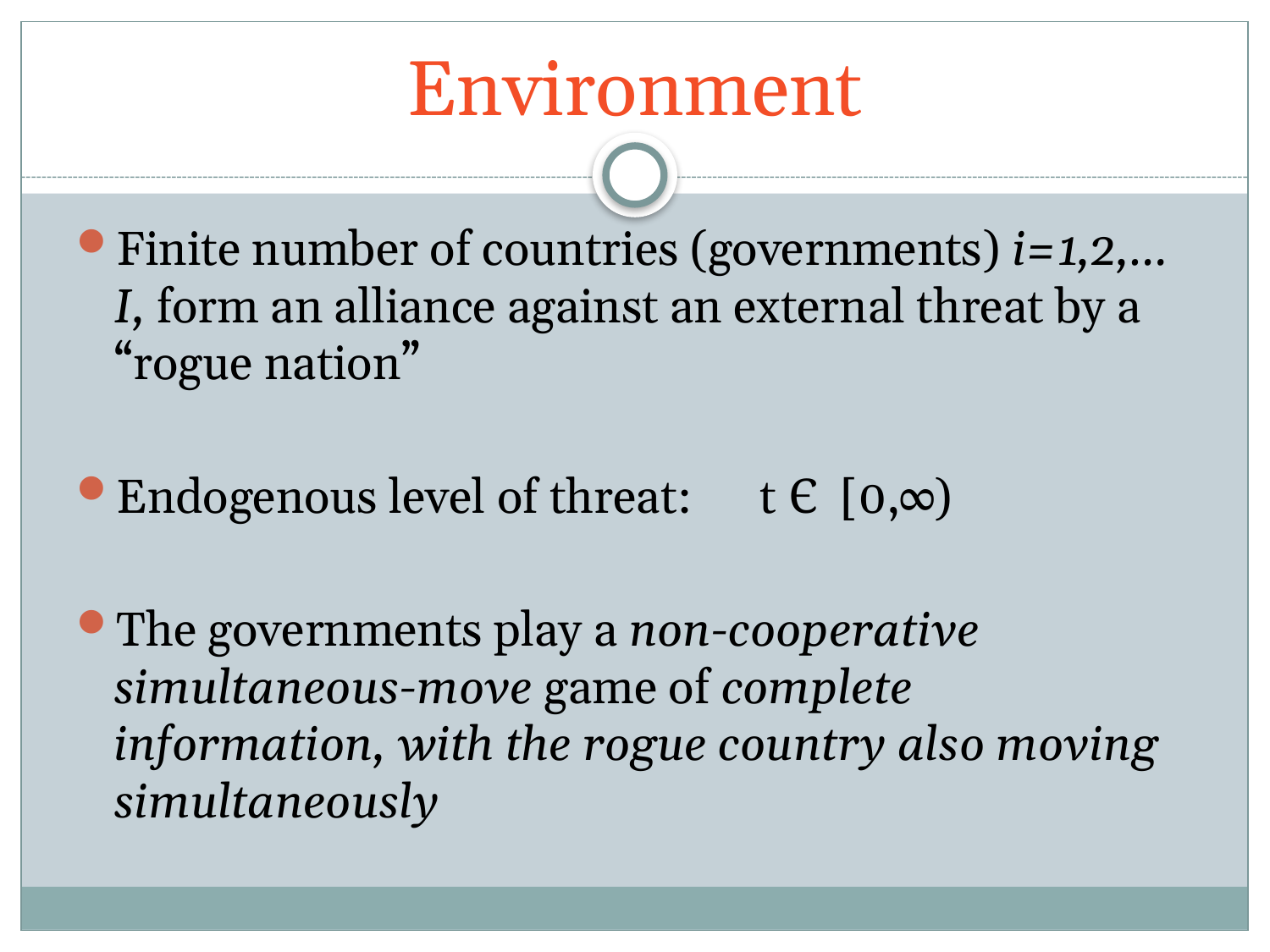

# Environment
Finite number of countries (governments) i=1,2,…I, form an alliance against an external threat by a “rogue nation”

Endogenous level of threat:      t Є  [0,∞)

The governments play a non-cooperative simultaneous-move game of complete information, with the rogue country also moving simultaneously